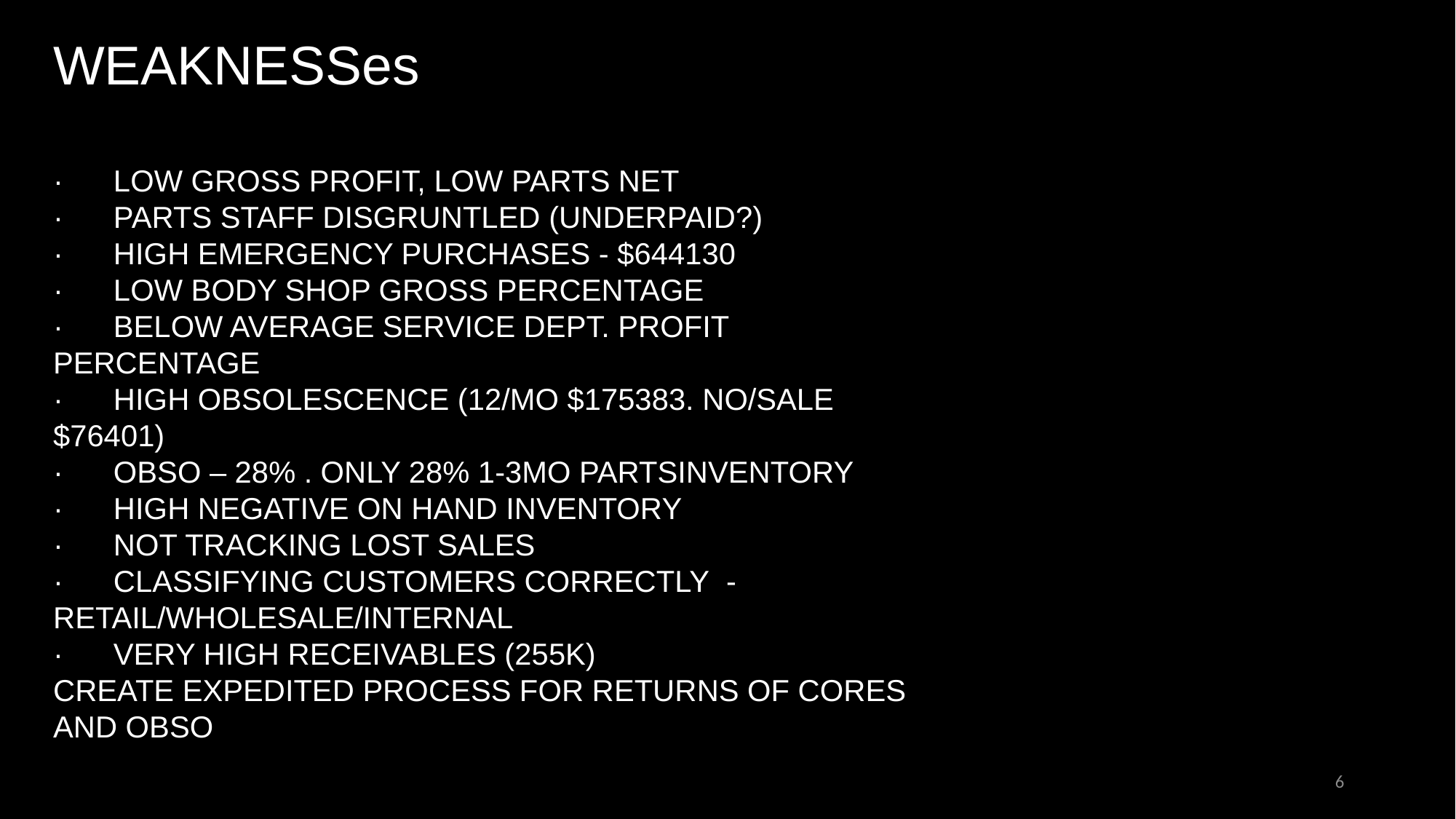

WEAKNESSes

·      LOW GROSS PROFIT, LOW PARTS NET
·      PARTS STAFF DISGRUNTLED (UNDERPAID?)
·      HIGH EMERGENCY PURCHASES - $644130
·      LOW BODY SHOP GROSS PERCENTAGE
·      BELOW AVERAGE SERVICE DEPT. PROFIT PERCENTAGE
·      HIGH OBSOLESCENCE (12/MO $175383. NO/SALE $76401)
·      OBSO – 28% . ONLY 28% 1-3MO PARTSINVENTORY
·      HIGH NEGATIVE ON HAND INVENTORY
·      NOT TRACKING LOST SALES
·      CLASSIFYING CUSTOMERS CORRECTLY  - RETAIL/WHOLESALE/INTERNAL
·      VERY HIGH RECEIVABLES (255K)
CREATE EXPEDITED PROCESS FOR RETURNS OF CORES AND OBSO

6